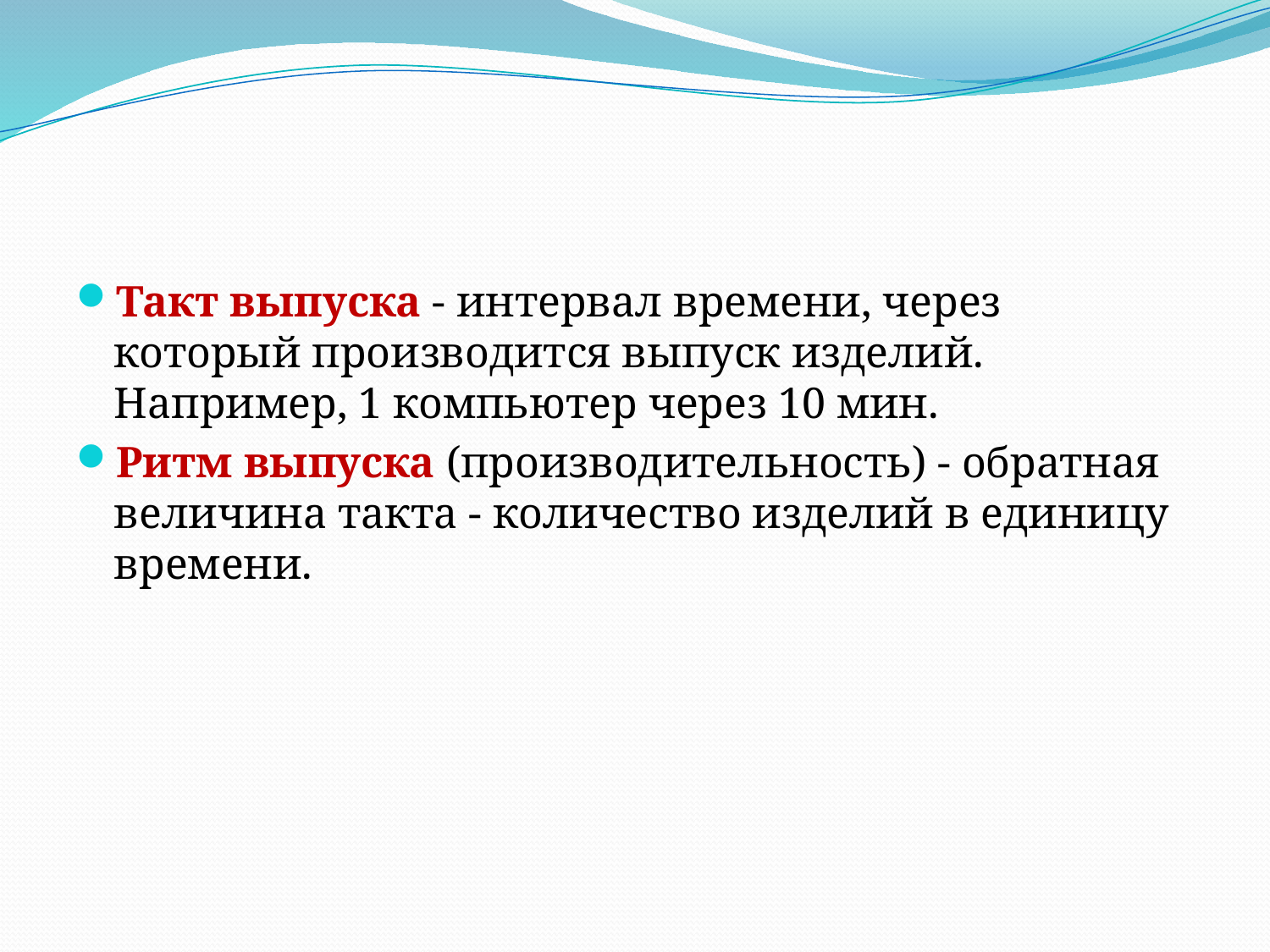

Такт выпуска - интервал времени, через который производится вы­пуск изделий. Например, 1 компьютер через 10 мин.
Ритм выпуска (производительность) - обратная величина такта - количество изделий в единицу времени.